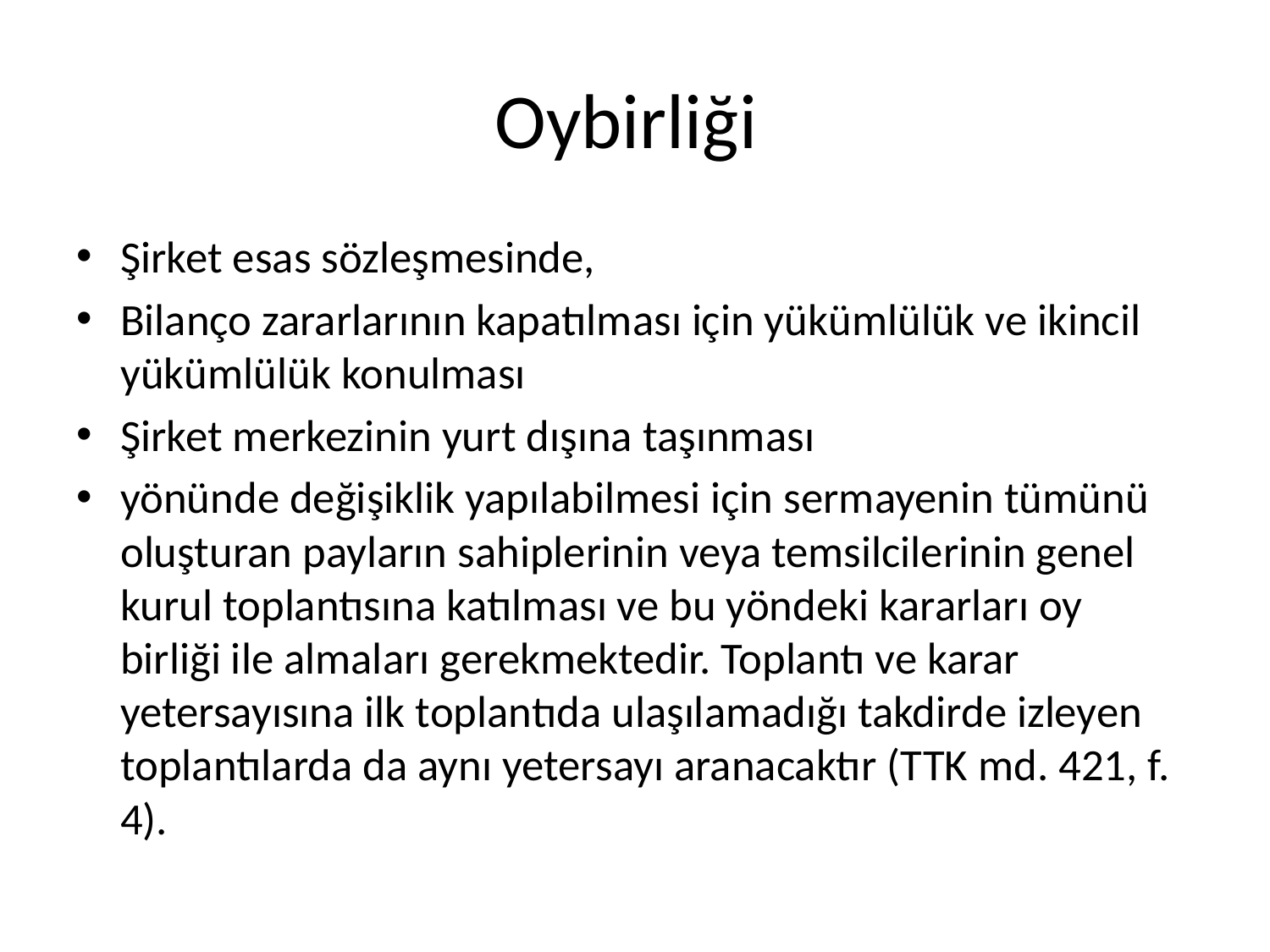

# Oybirliği
Şirket esas sözleşmesinde,
Bilanço zararlarının kapatılması için yükümlülük ve ikincil yükümlülük konulması
Şirket merkezinin yurt dışına taşınması
yönünde değişiklik yapılabilmesi için sermayenin tümünü oluşturan payların sahiplerinin veya temsilcilerinin genel kurul toplantısına katılması ve bu yöndeki kararları oy birliği ile almaları gerekmektedir. Toplantı ve karar yetersayısına ilk toplantıda ulaşılamadığı takdirde izleyen toplantılarda da aynı yetersayı aranacaktır (TTK md. 421, f. 4).